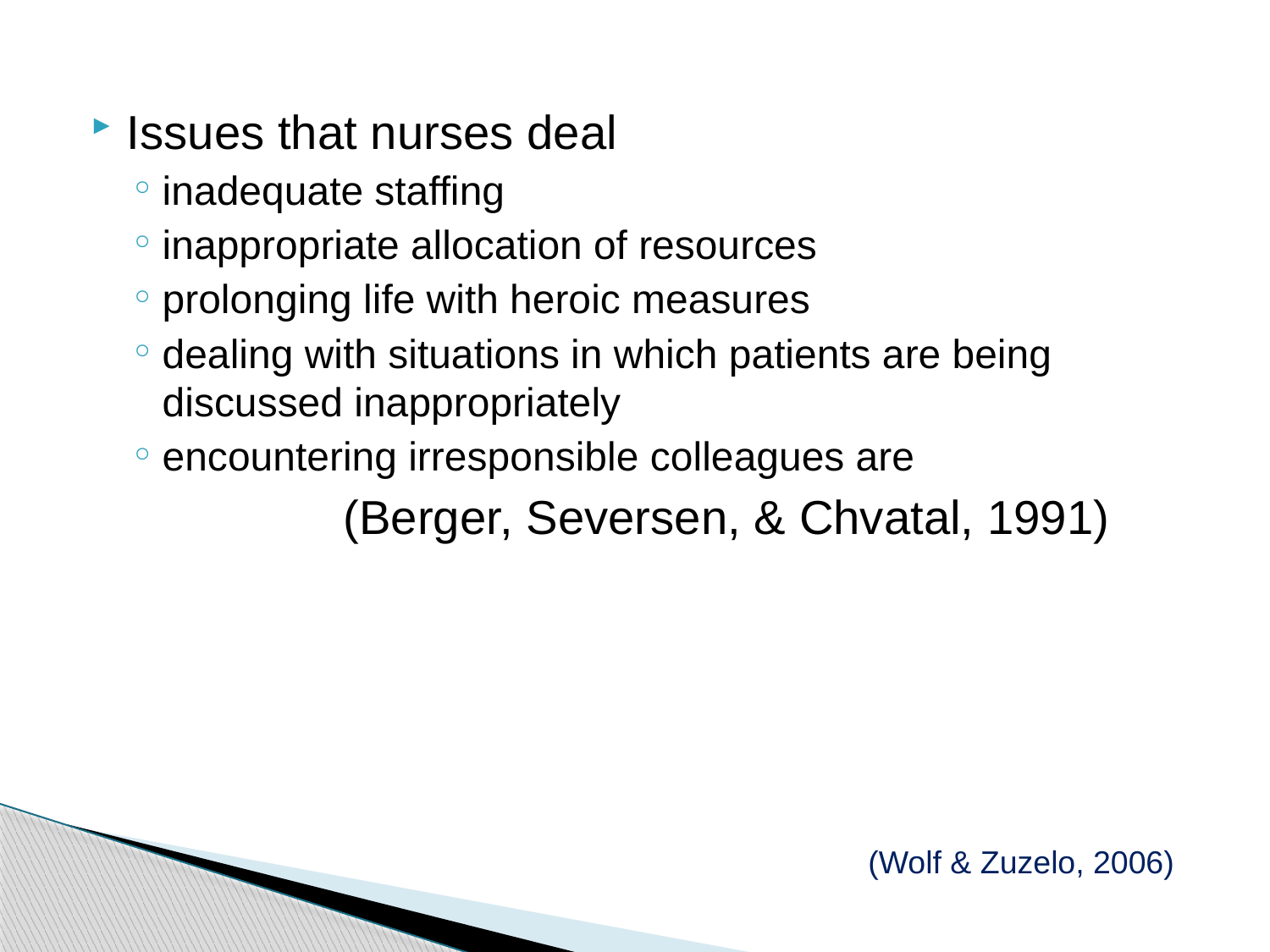

Issues that nurses deal
inadequate staffing
inappropriate allocation of resources
prolonging life with heroic measures
dealing with situations in which patients are being discussed inappropriately
encountering irresponsible colleagues are
		 (Berger, Seversen, & Chvatal, 1991)
(Wolf & Zuzelo, 2006)